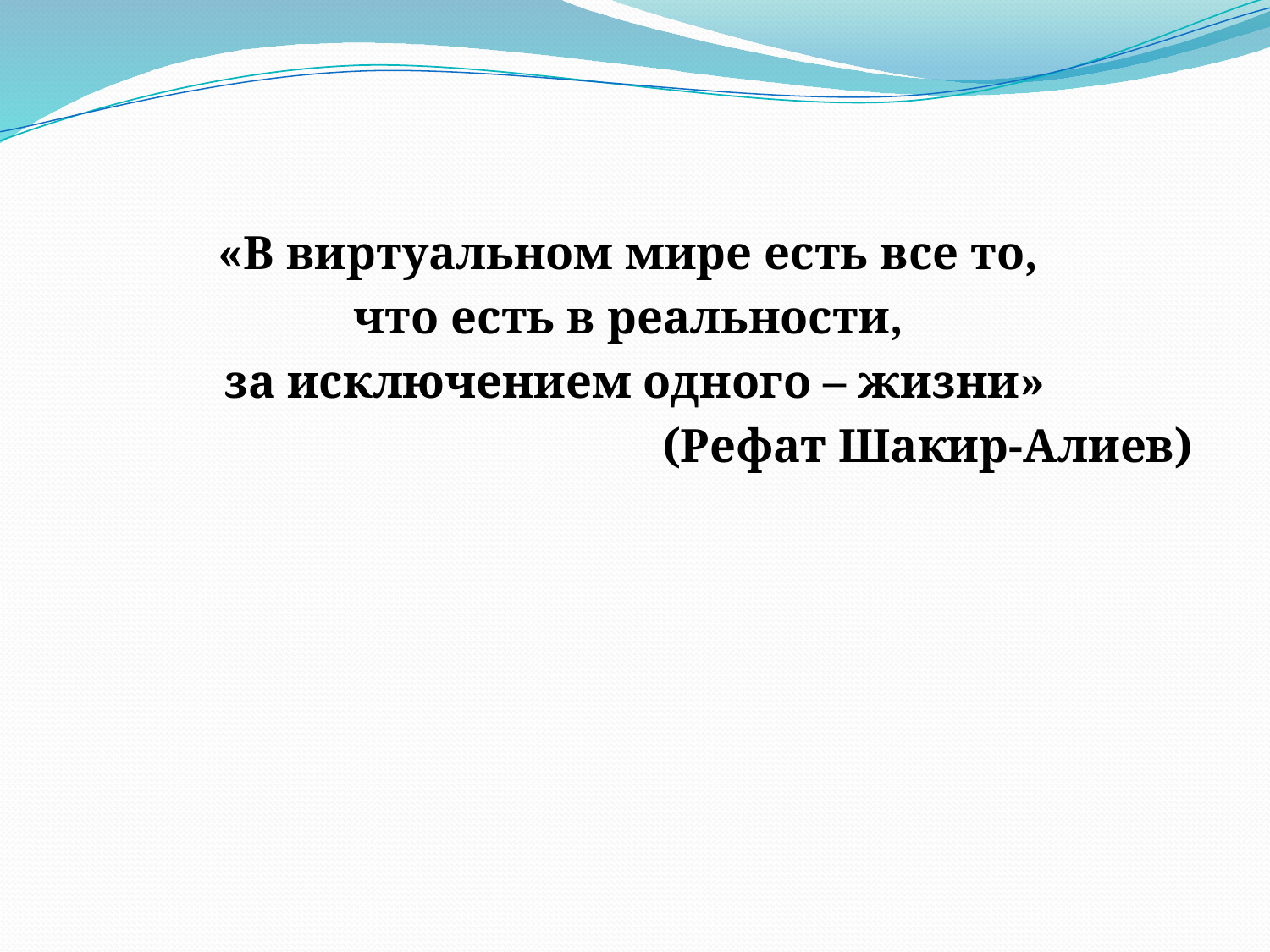

«В виртуальном мире есть все то,
что есть в реальности,
за исключением одного – жизни»
(Рефат Шакир-Алиев)